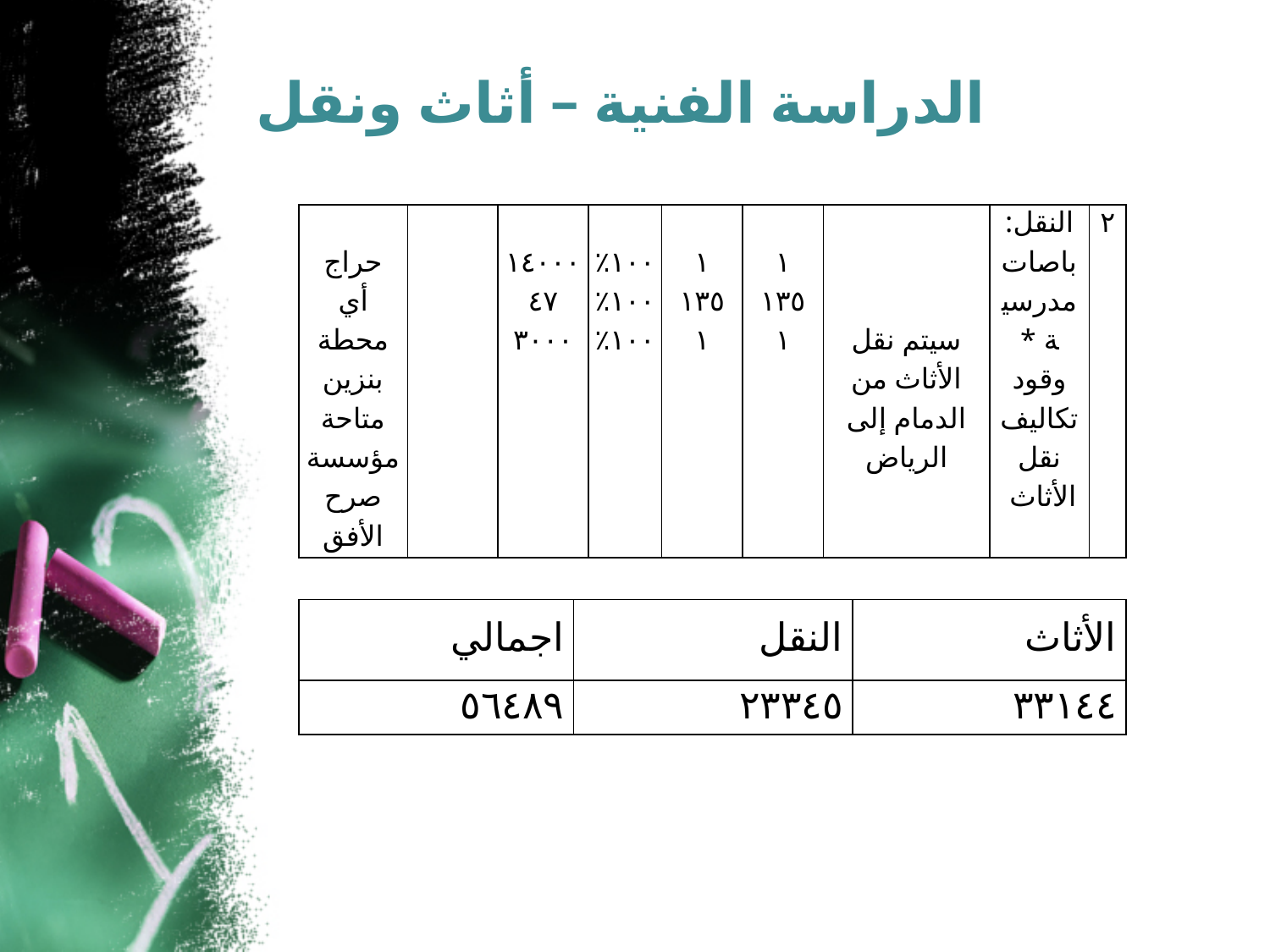

# الدراسة الفنية – أثاث ونقل
| حراج أي محطة بنزين متاحة مؤسسة صرح الأفق |  | ١٤٠٠٠ ٤٧ ٣٠٠٠ | ١٠٠٪ ١٠٠٪ ١٠٠٪ | ١ ١٣٥ ١ | ١ ١٣٥ ١ | سيتم نقل الأثاث من الدمام إلى الرياض | النقل: باصات مدرسية \* وقود تكاليف نقل الأثاث | ٢ |
| --- | --- | --- | --- | --- | --- | --- | --- | --- |
| اجمالي | النقل | الأثاث |
| --- | --- | --- |
| ٥٦٤٨٩ | ٢٣٣٤٥ | ٣٣١٤٤ |